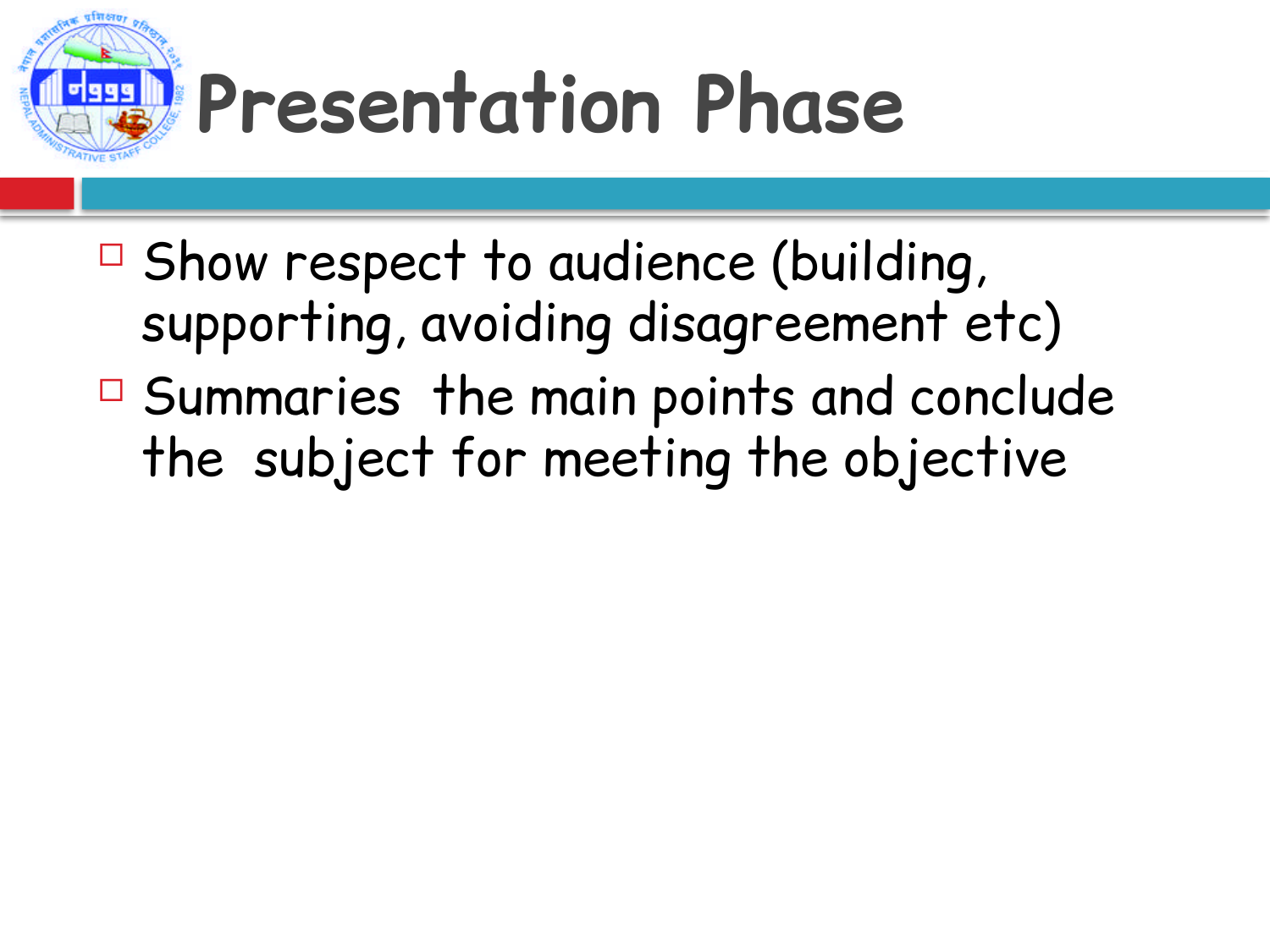

# Presentation Phase
Show respect to audience (building, supporting, avoiding disagreement etc)
Summaries  the main points and conclude the  subject for meeting the objective